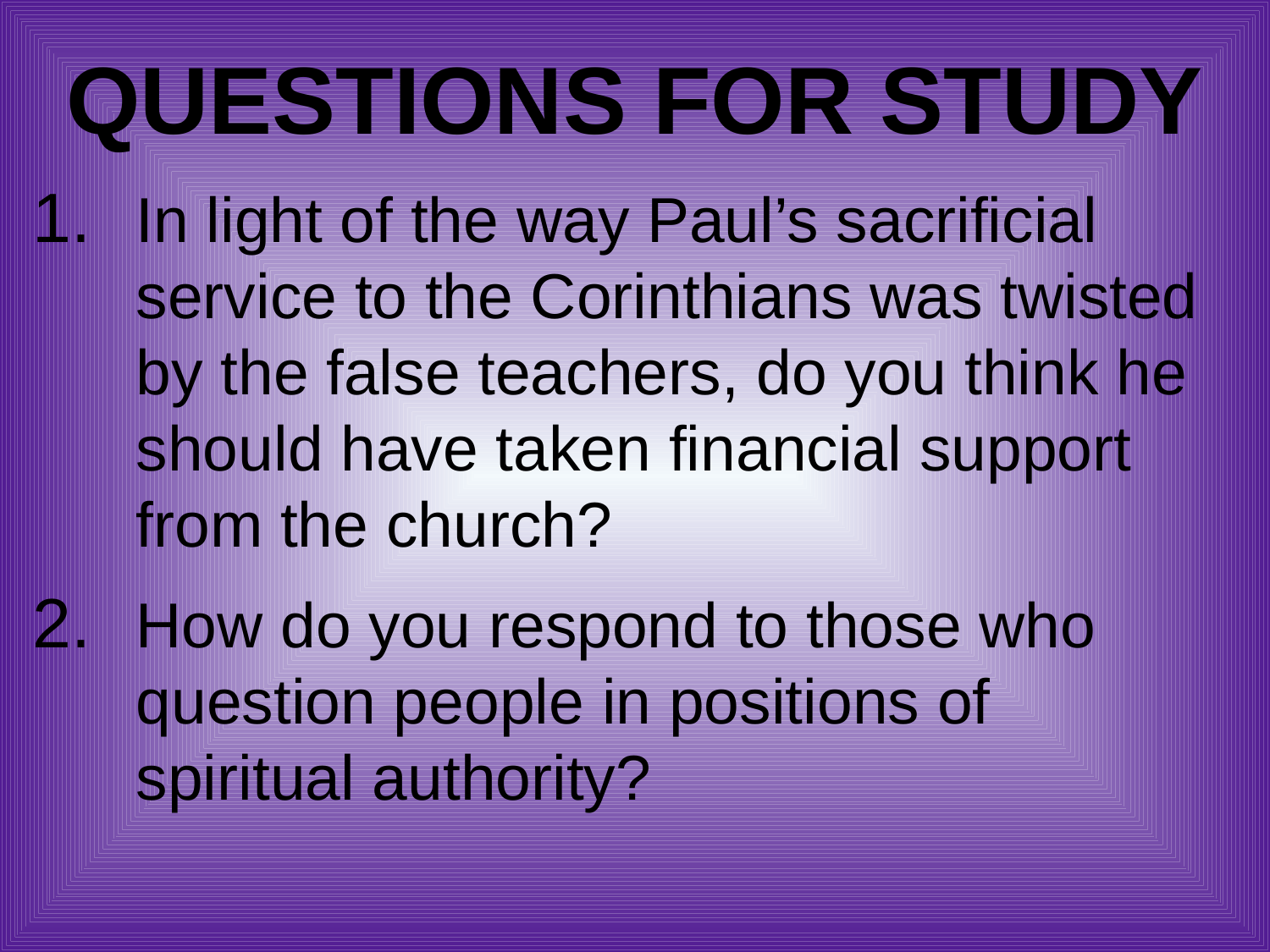

# Questions for Study
In light of the way Paul’s sacrificial service to the Corinthians was twisted by the false teachers, do you think he should have taken financial support from the church?
How do you respond to those who question people in positions of spiritual authority?